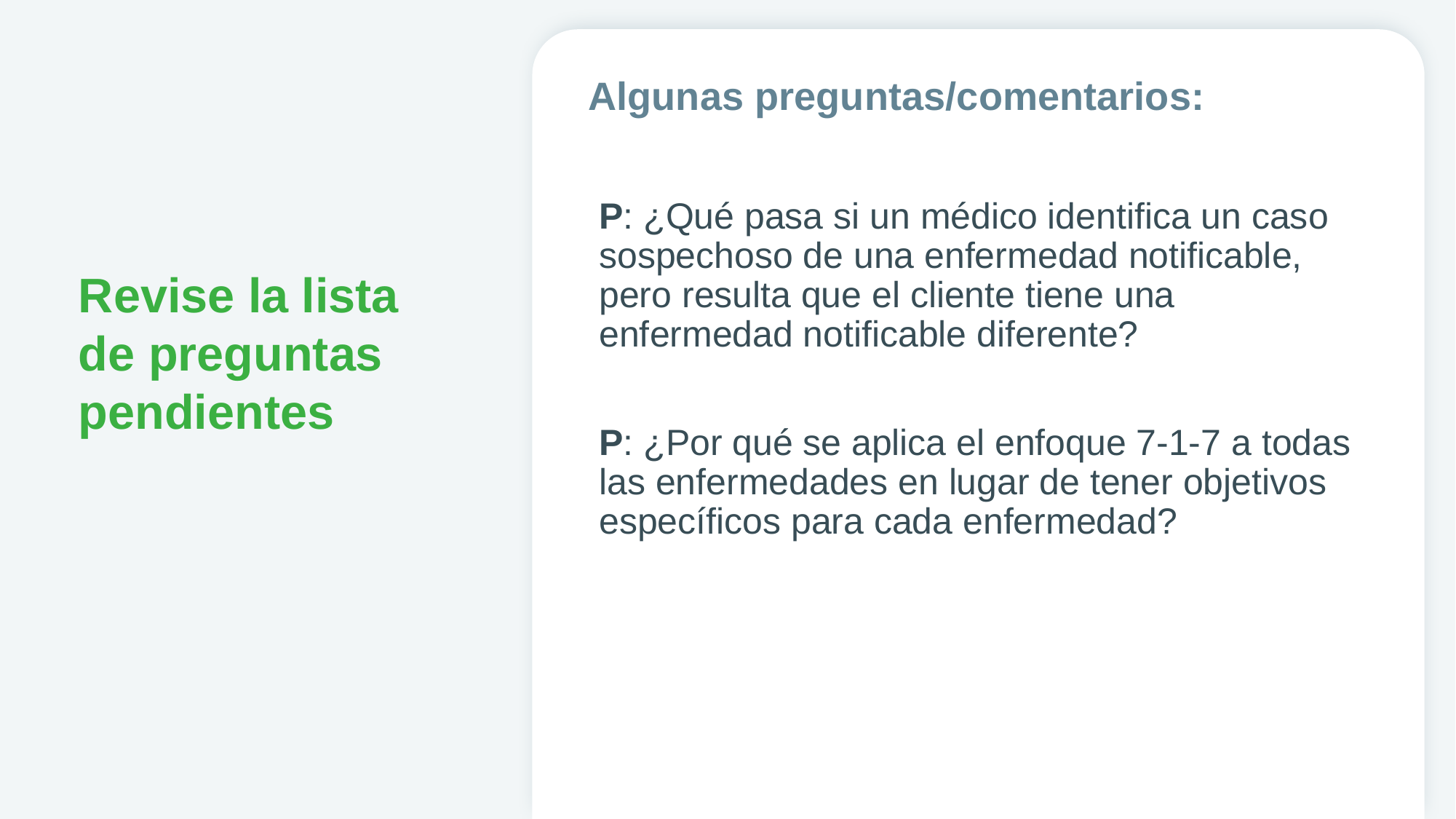

Algunas preguntas/comentarios:
# Revise la lista de preguntas pendientes
P: ¿Qué pasa si un médico identifica un caso sospechoso de una enfermedad notificable, pero resulta que el cliente tiene una enfermedad notificable diferente?

P: ¿Por qué se aplica el enfoque 7-1-7 a todas las enfermedades en lugar de tener objetivos específicos para cada enfermedad?